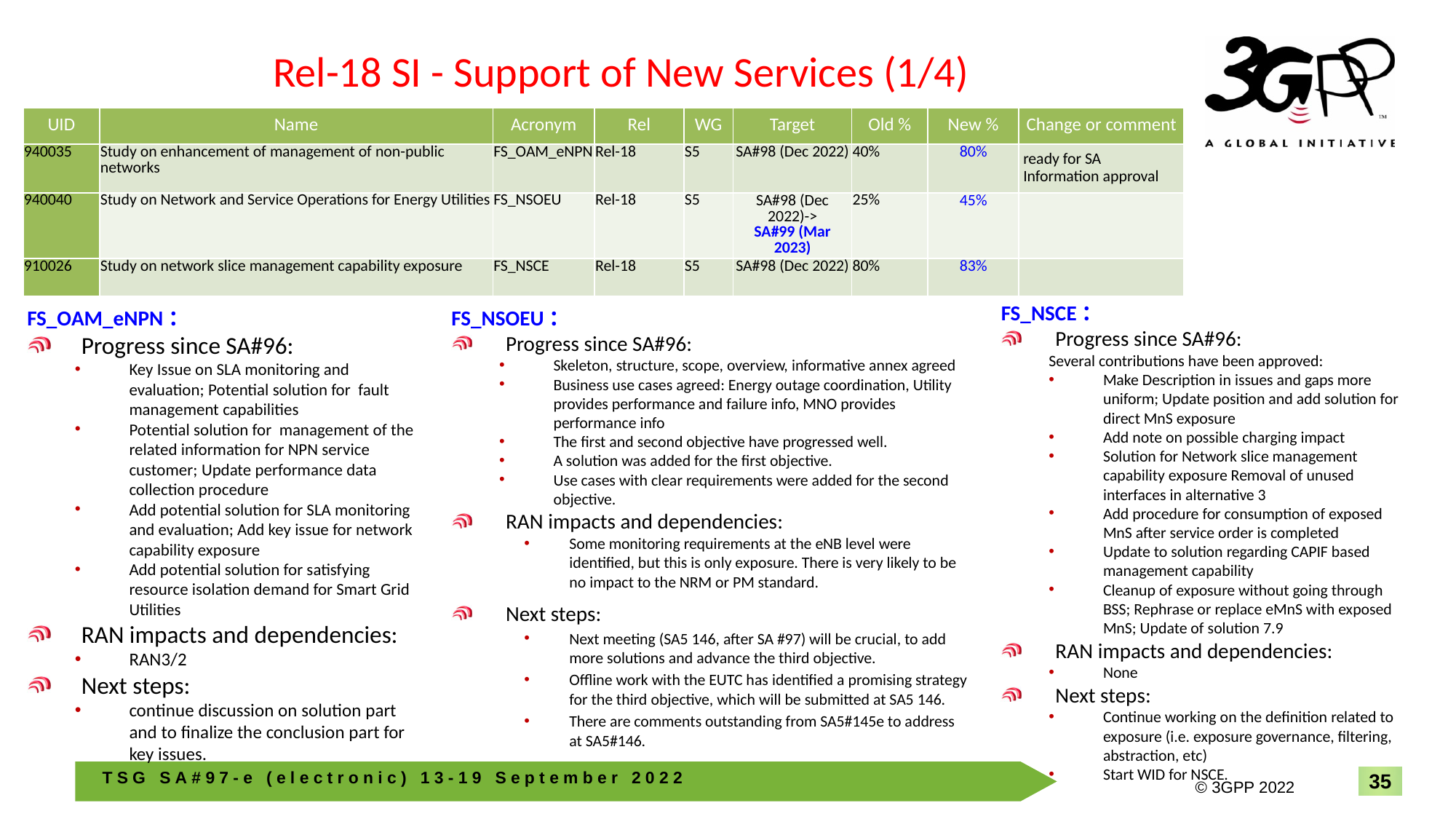

# Rel-18 SI - Support of New Services (1/4)
| UID | Name | Acronym | Rel | WG | Target | Old % | New % | Change or comment |
| --- | --- | --- | --- | --- | --- | --- | --- | --- |
| 940035 | Study on enhancement of management of non-public networks | FS\_OAM\_eNPN | Rel-18 | S5 | SA#98 (Dec 2022) | 40% | 80% | ready for SA Information approval |
| 940040 | Study on Network and Service Operations for Energy Utilities | FS\_NSOEU | Rel-18 | S5 | SA#98 (Dec 2022)-> SA#99 (Mar 2023) | 25% | 45% |  |
| 910026 | Study on network slice management capability exposure | FS\_NSCE | Rel-18 | S5 | SA#98 (Dec 2022) | 80% | 83% |  |
FS_NSCE：
Progress since SA#96:
Several contributions have been approved:
Make Description in issues and gaps more uniform; Update position and add solution for direct MnS exposure
Add note on possible charging impact
Solution for Network slice management capability exposure Removal of unused interfaces in alternative 3
Add procedure for consumption of exposed MnS after service order is completed
Update to solution regarding CAPIF based management capability
Cleanup of exposure without going through BSS; Rephrase or replace eMnS with exposed MnS; Update of solution 7.9
RAN impacts and dependencies:
None
Next steps:
Continue working on the definition related to exposure (i.e. exposure governance, filtering, abstraction, etc)
Start WID for NSCE.

FS_OAM_eNPN：
Progress since SA#96:
Key Issue on SLA monitoring and evaluation; Potential solution for  fault management capabilities
Potential solution for  management of the related information for NPN service customer; Update performance data collection procedure
Add potential solution for SLA monitoring and evaluation; Add key issue for network capability exposure
Add potential solution for satisfying resource isolation demand for Smart Grid Utilities
RAN impacts and dependencies:
RAN3/2
Next steps:
continue discussion on solution part and to finalize the conclusion part for key issues.
FS_NSOEU：
Progress since SA#96:
Skeleton, structure, scope, overview, informative annex agreed
Business use cases agreed: Energy outage coordination, Utility provides performance and failure info, MNO provides performance info
The first and second objective have progressed well.
A solution was added for the first objective.
Use cases with clear requirements were added for the second objective.
RAN impacts and dependencies:
Some monitoring requirements at the eNB level were identified, but this is only exposure. There is very likely to be no impact to the NRM or PM standard.
Next steps:
Next meeting (SA5 146, after SA #97) will be crucial, to add more solutions and advance the third objective.
Offline work with the EUTC has identified a promising strategy for the third objective, which will be submitted at SA5 146.
There are comments outstanding from SA5#145e to address at SA5#146.